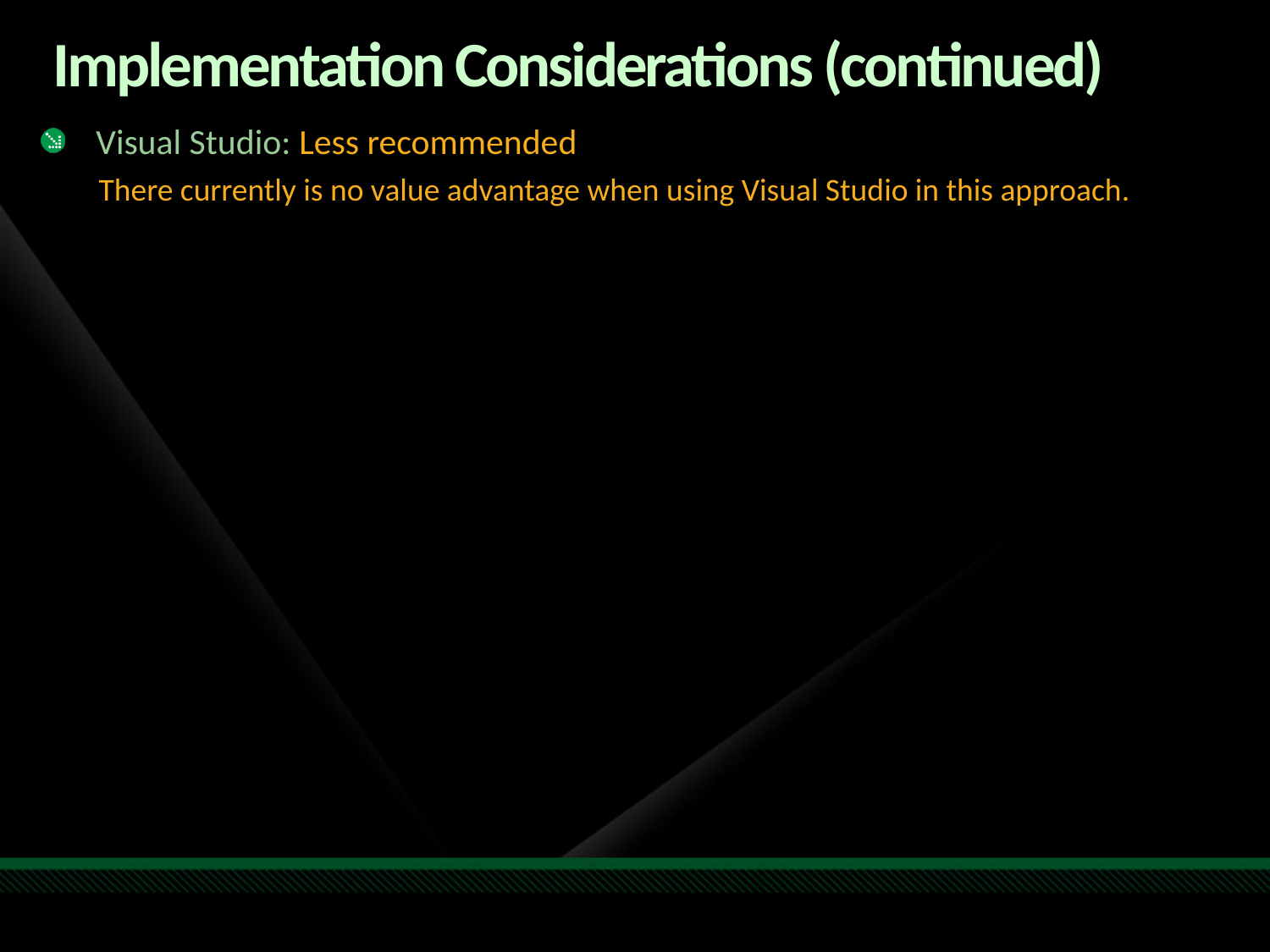

# Implementation Considerations (continued)
Visual Studio: Less recommended
There currently is no value advantage when using Visual Studio in this approach.